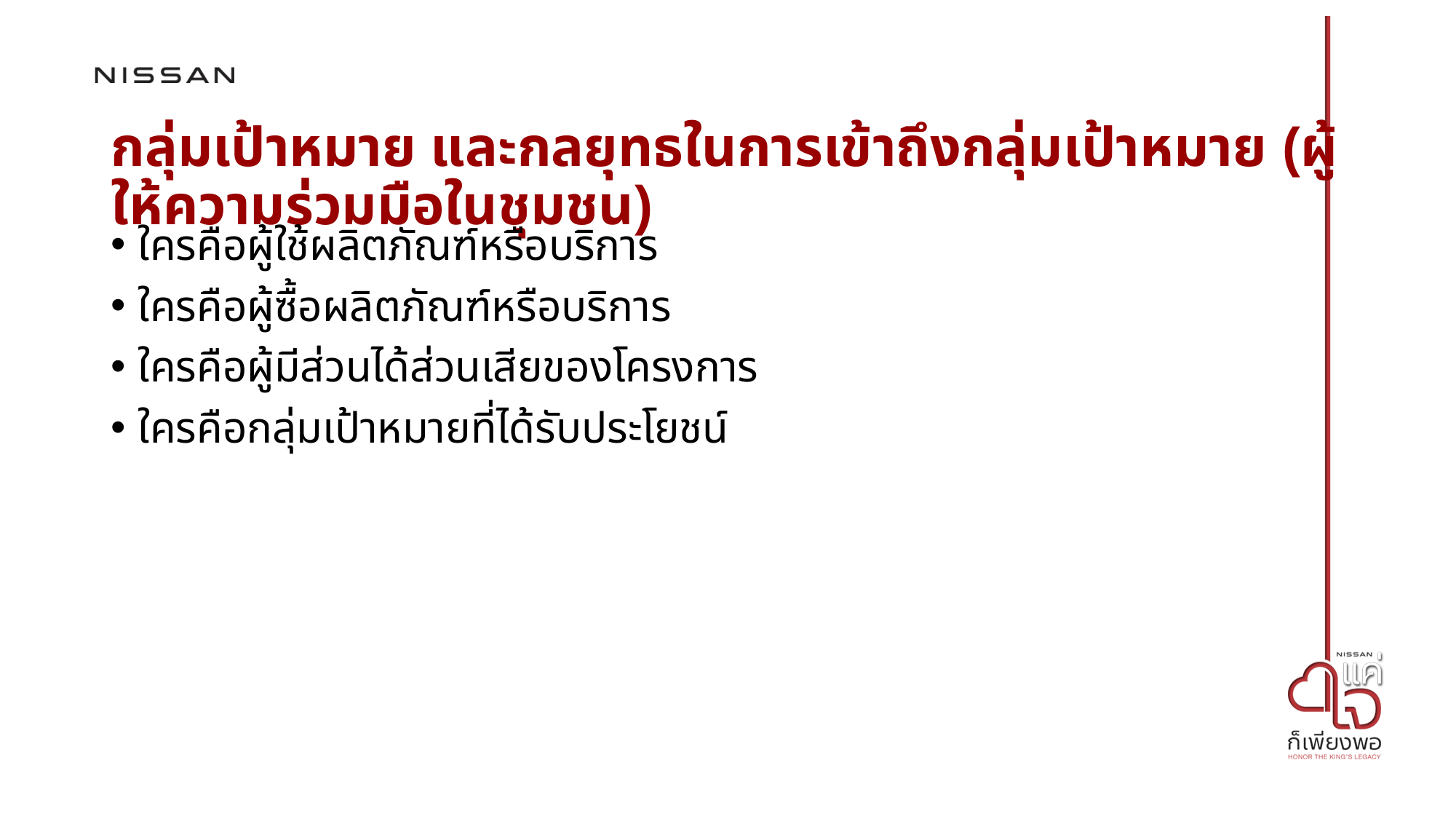

# กลุ่มเป้าหมาย และกลยุทธในการเข้าถึงกลุ่มเป้าหมาย (ผู้ให้ความร่วมมือในชุมชน)
ใครคือผู้ใช้ผลิตภัณฑ์หรือบริการ
ใครคือผู้ซื้อผลิตภัณฑ์หรือบริการ
ใครคือผู้มีส่วนได้ส่วนเสียของโครงการ
ใครคือกลุ่มเป้าหมายที่ได้รับประโยชน์